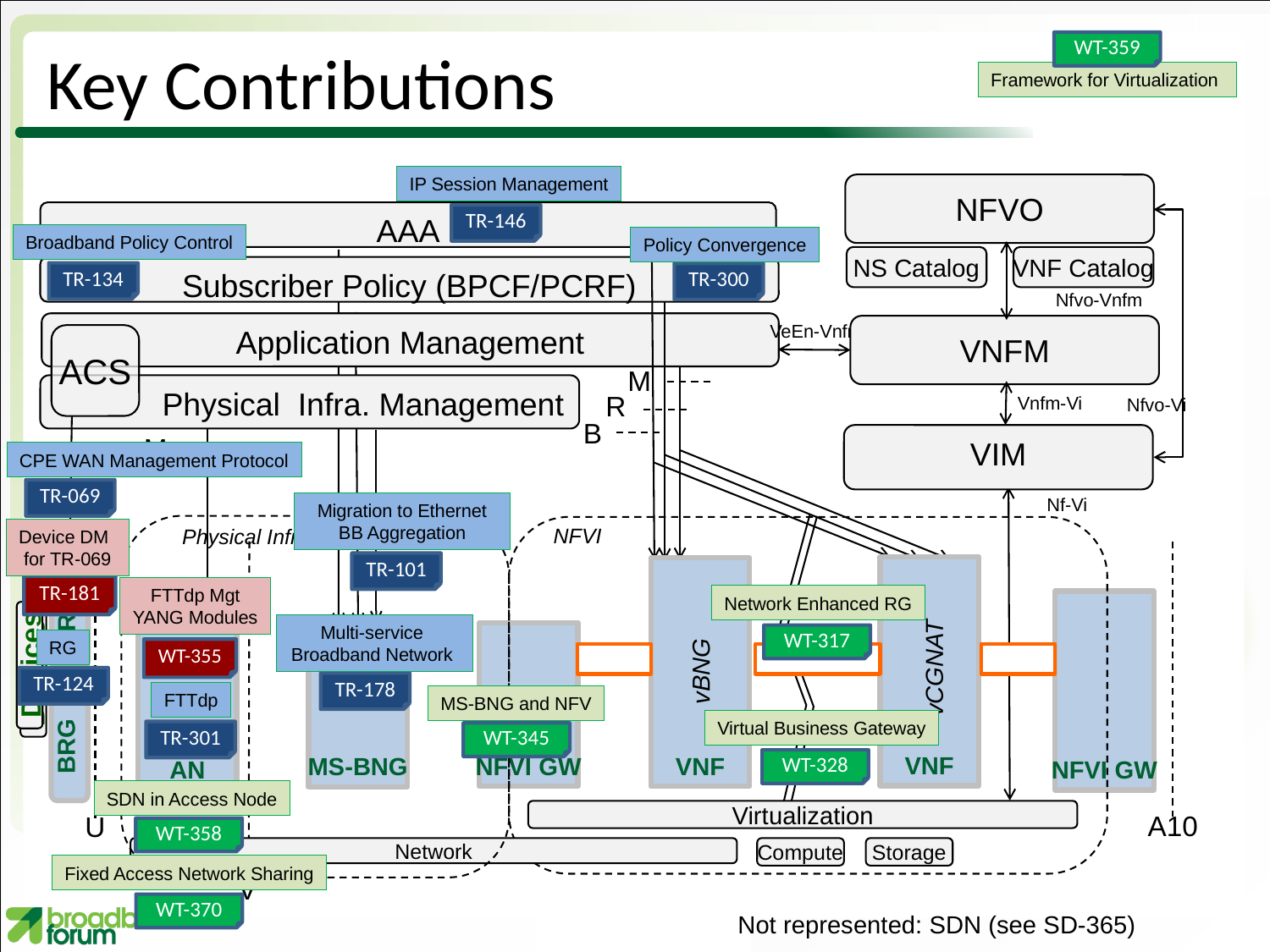

# Key Contributions
WT-359
Framework for Virtualization
IP Session Management
TR-146
NFVO

NS Catalog
VNF Catalog
Nfvo-Vnfm
VNFM
Vnfm-Vi
Nfvo-Vi
VIM
AAA
Broadband Policy Control
TR-134
Policy Convergence
TR-300
Subscriber Policy (BPCF/PCRF)
Application Management
VeEn-Vnfm
ACS
M
            Physical  Infra. Management
R
B
M
CPE WAN Management Protocol
TR-069
Nf-Vi
Migration to Ethernet
BB Aggregation
TR-101

NFVI

Physical Infrastructure
Device DM
 for TR-069
TR-181
VNF
VNF
FTTdp Mgt
YANG Modules
WT-355
Network Enhanced RG
WT-317
AN
NFVI GW
RG
Multi-service
Broadband Network
TR-178
MS-BNG
NFVI GW
RG
TR-124

vCGNAT
vBNG
Devices
Devices
FTTdp
TR-301
MS-BNG and NFV
WT-345
Virtual Business Gateway
WT-328
BRG
SDN in Access Node
WT-358
Virtualization
A10
U
Network
Compute
Storage
Fixed Access Network Sharing
WT-370
V
Not represented: SDN (see SD-365)